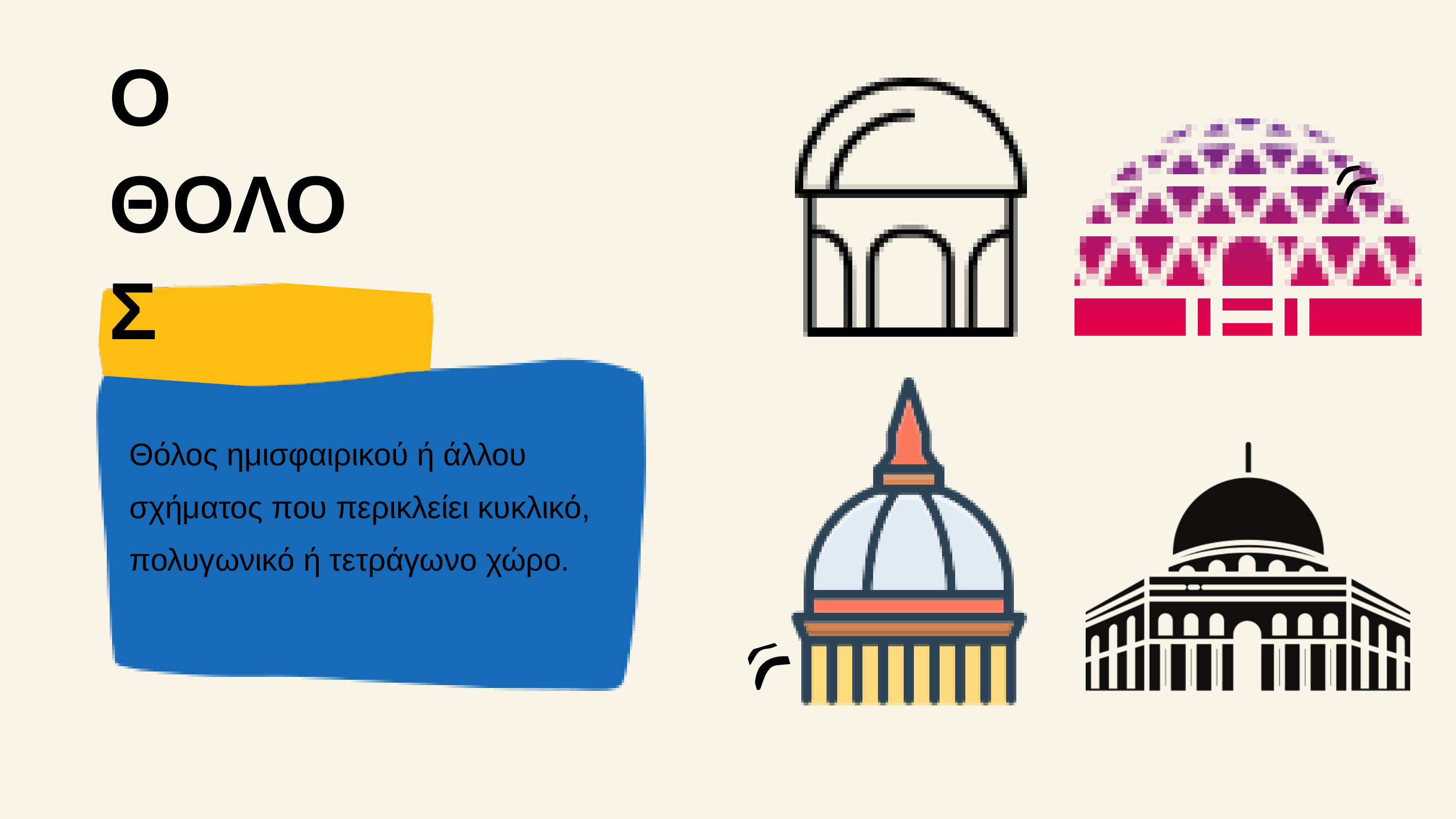

Ο ΘΟΛΟΣ

Θόλος ημισφαιρικού ή άλλου σχήματος που περικλείει κυκλικό, πολυγωνικό ή τετράγωνο χώρο.